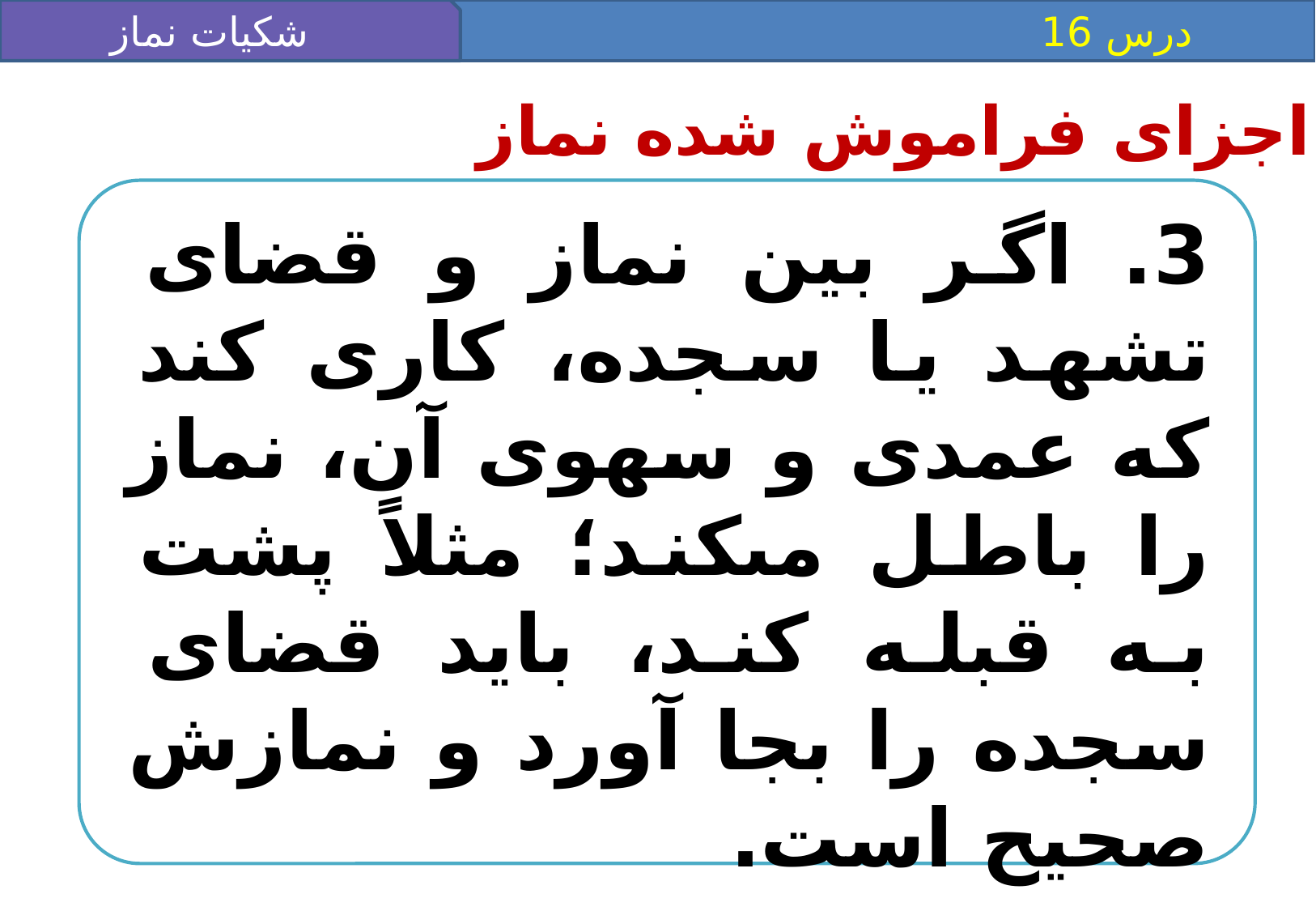

شکیات نماز 2
 درس 16
اجزاى فراموش شده نماز

3. اگر بين نماز و قضاى تشهد يا سجده، كارى كند كه عمدى و سهوى آن، نماز را باطل مى‏كند؛ مثلاً پشت به قبله كند، بايد قضاى سجده را بجا آورد و نمازش صحيح است.